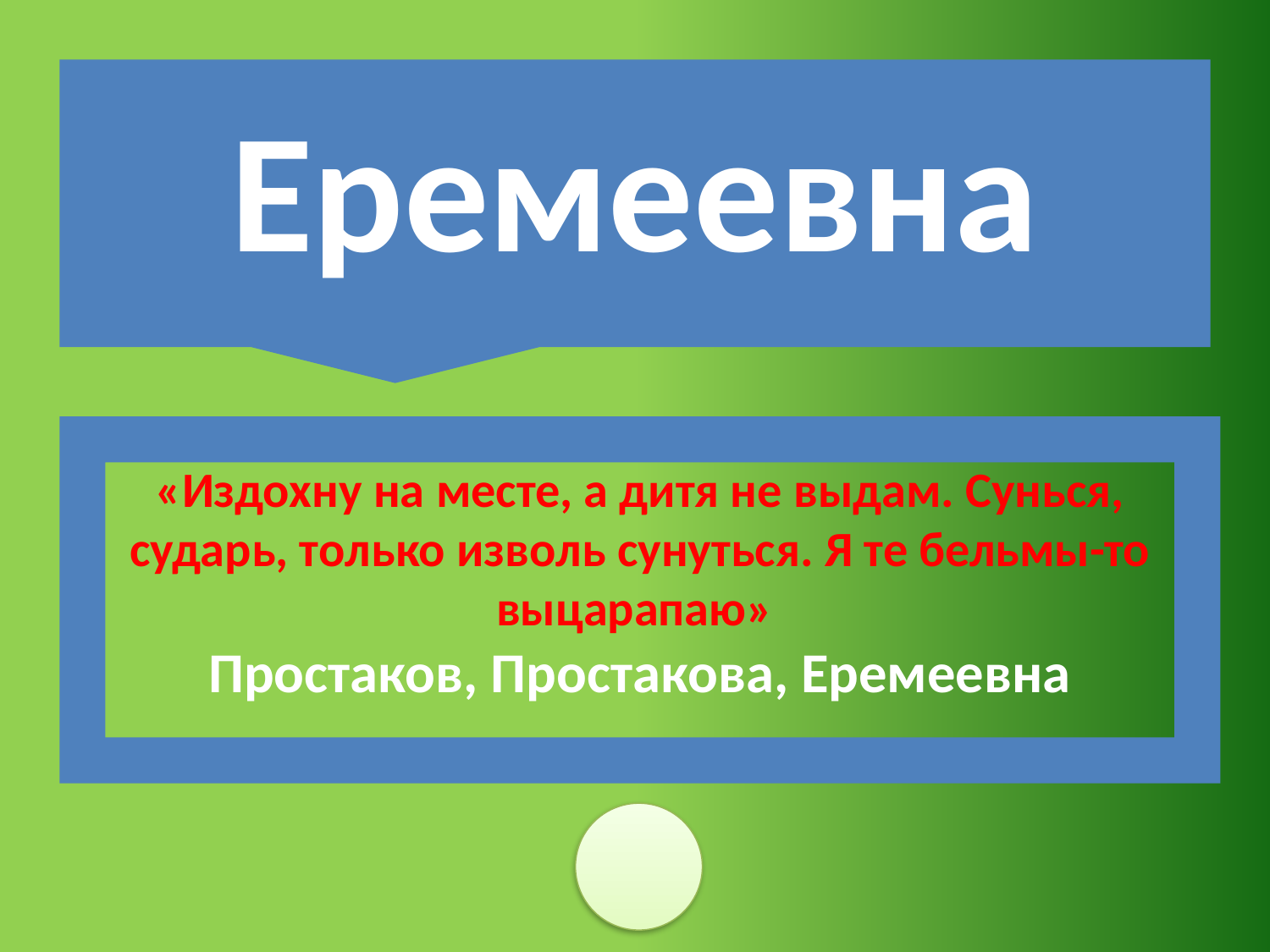

Еремеевна

«Издохну на месте, а дитя не выдам. Сунься, сударь, только изволь сунуться. Я те бельмы-то выцарапаю»
Простаков, Простакова, Еремеевна